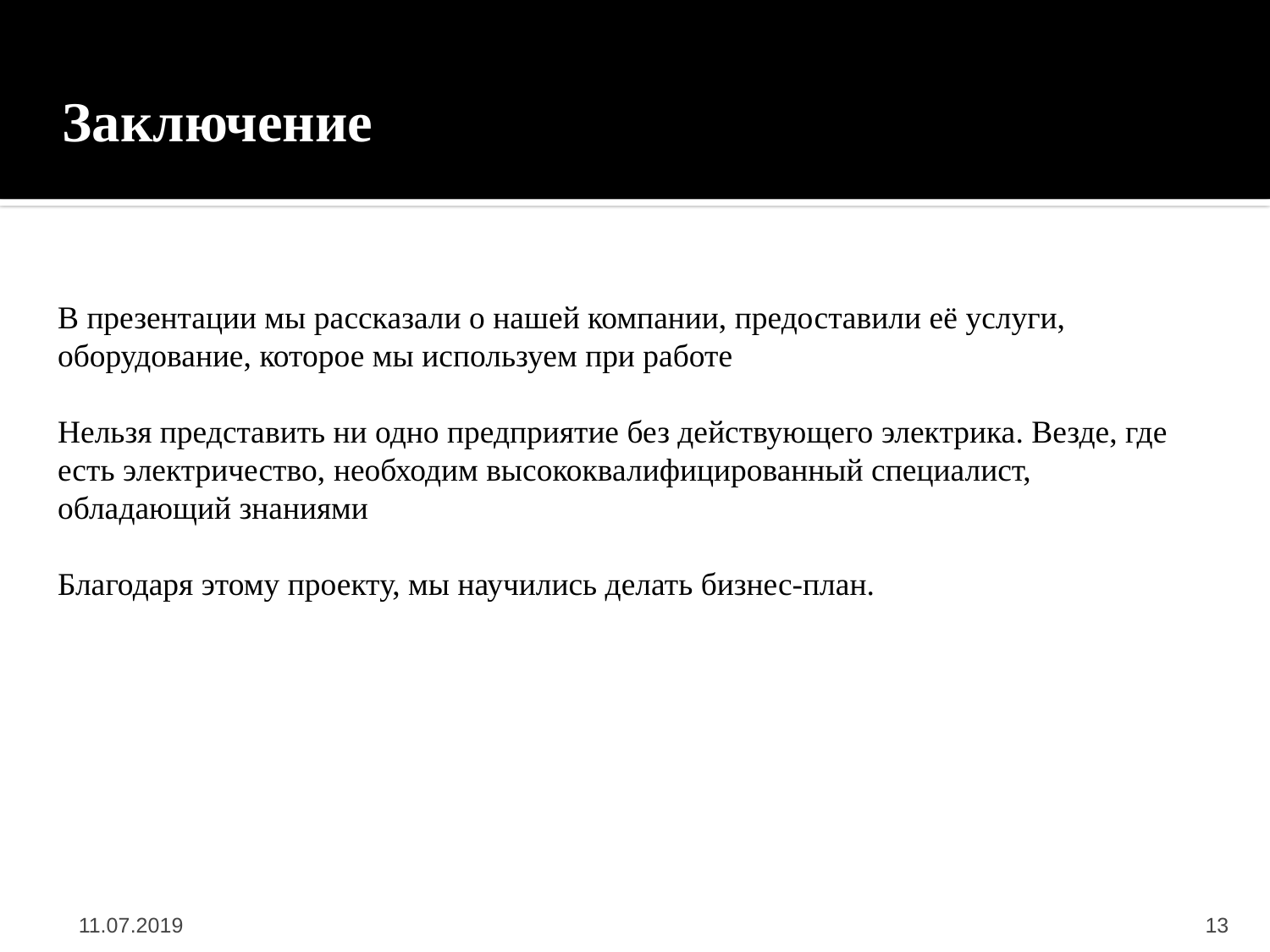

# Заключение
В презентации мы рассказали о нашей компании, предоставили её услуги, оборудование, которое мы используем при работе

Нельзя представить ни одно предприятие без действующего электрика. Везде, где есть электричество, необходим высококвалифицированный специалист, обладающий знаниями

Благодаря этому проекту, мы научились делать бизнес-план.
11.07.2019
13